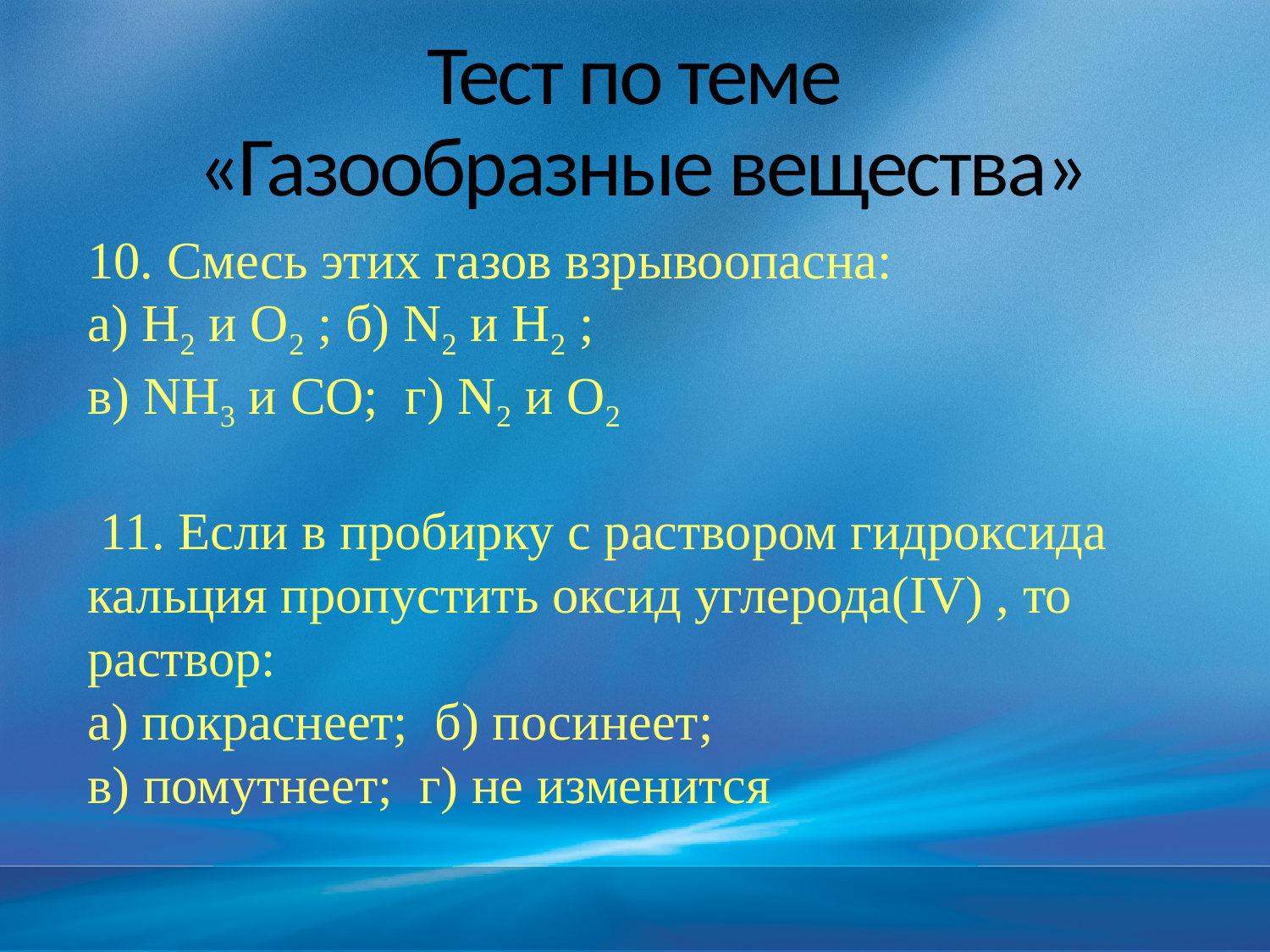

# Тест по теме «Газообразные вещества»
10. Смесь этих газов взрывоопасна:
а) H2 и O2 ; б) N2 и H2 ;
в) NH3 и CO;  г) N2 и O2

 11. Если в пробирку с раствором гидроксида
кальция пропустить оксид углерода(IV) , то
раствор:
а) покраснеет;  б) посинеет;
в) помутнеет;  г) не изменится